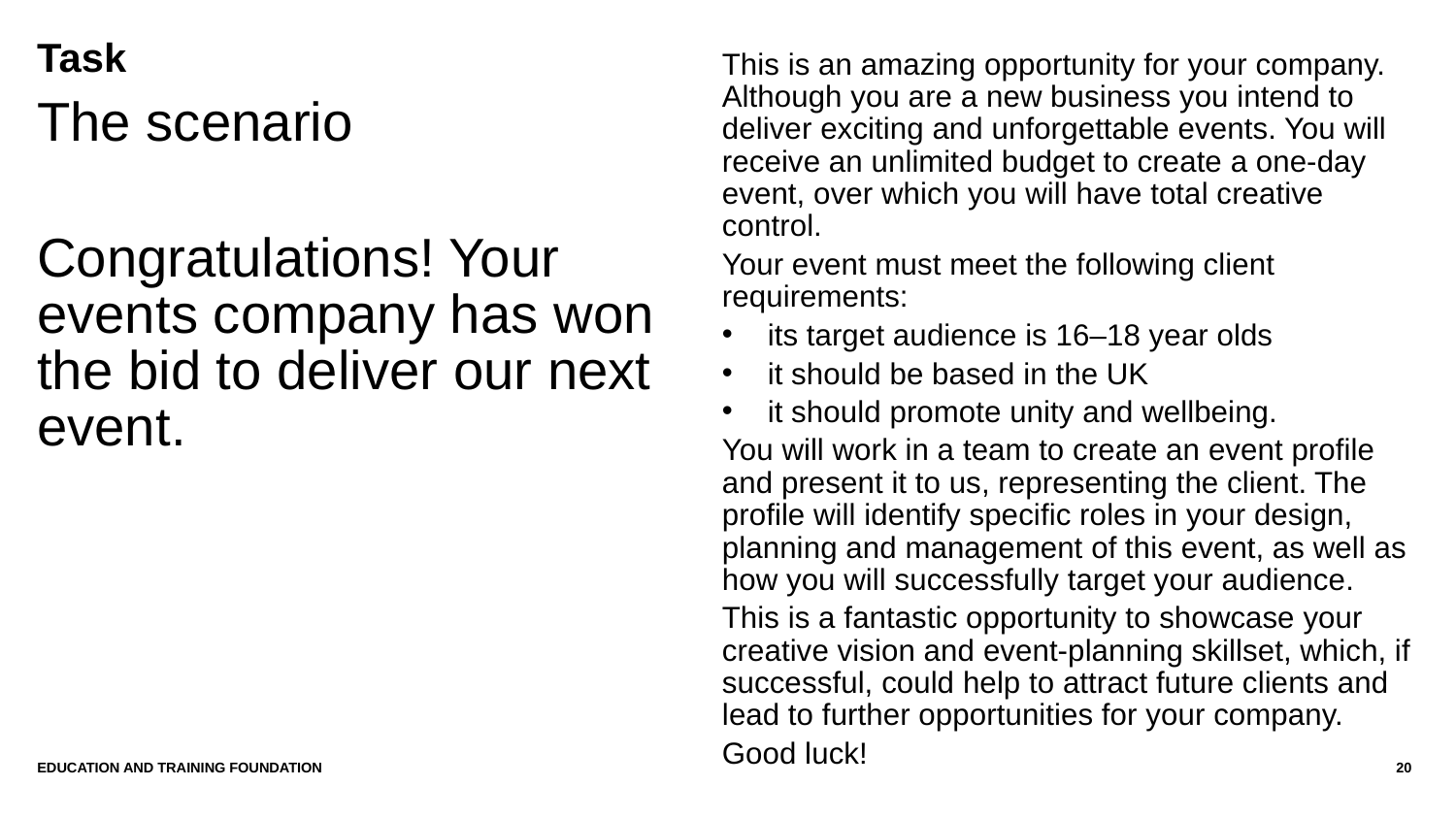

# Task
This is an amazing opportunity for your company. Although you are a new business you intend to deliver exciting and unforgettable events. You will receive an unlimited budget to create a one-day event, over which you will have total creative control.
Your event must meet the following client requirements:
its target audience is 16–18 year olds
it should be based in the UK
it should promote unity and wellbeing.
You will work in a team to create an event profile and present it to us, representing the client. The profile will identify specific roles in your design, planning and management of this event, as well as how you will successfully target your audience.
This is a fantastic opportunity to showcase your creative vision and event-planning skillset, which, if successful, could help to attract future clients and lead to further opportunities for your company.
Good luck!
The scenario

Congratulations! Your events company has won the bid to deliver our next event.
Education and Training Foundation
20